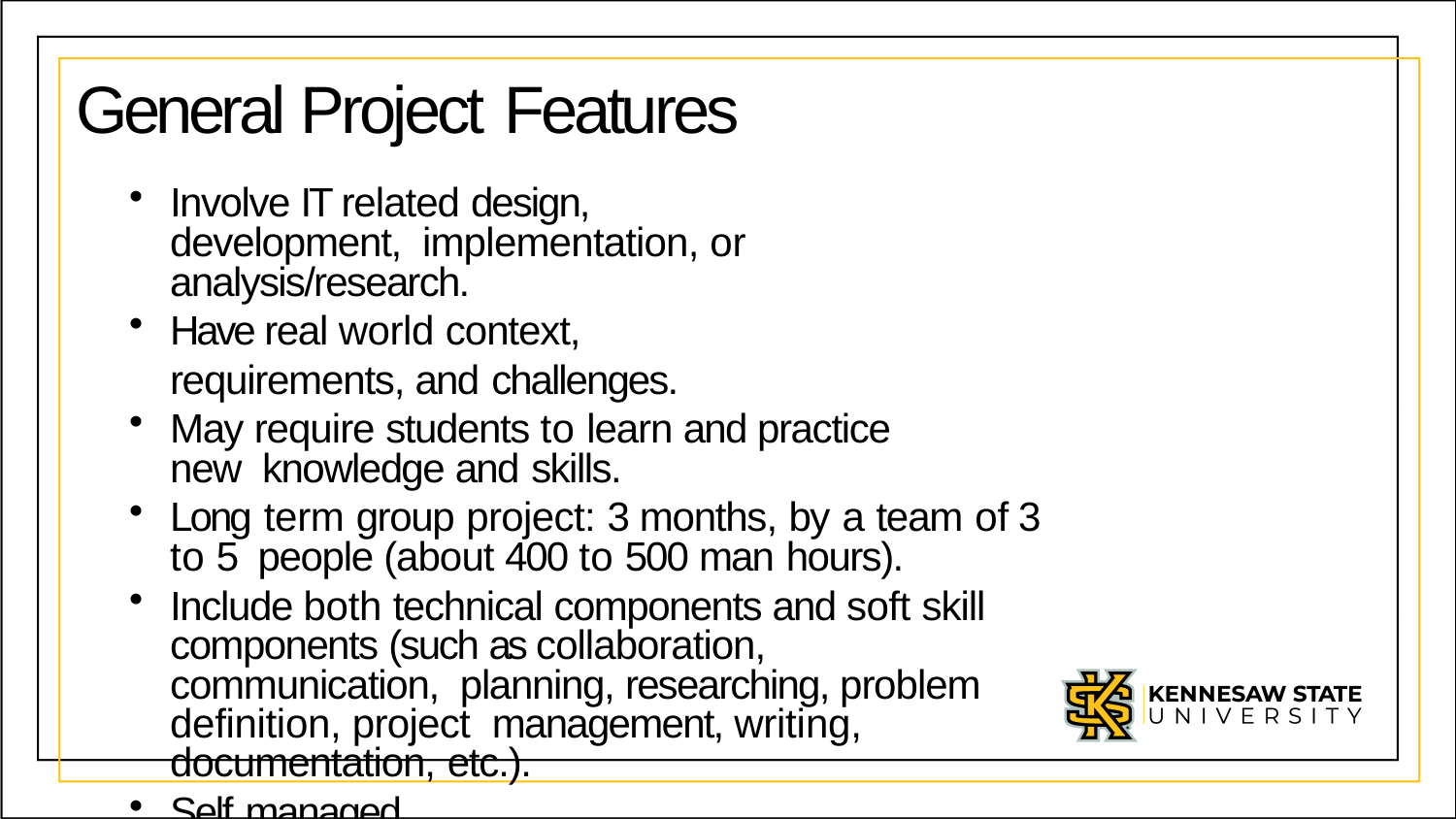

# General Project Features
Involve IT related design, development,  implementation, or analysis/research.
Have real world context, requirements, and challenges.
May require students to learn and practice new  knowledge and skills.
Long term group project: 3 months, by a team of 3 to 5  people (about 400 to 500 man hours).
Include both technical components and soft skill  components (such as collaboration, communication,  planning, researching, problem definition, project  management, writing, documentation, etc.).
Self managed